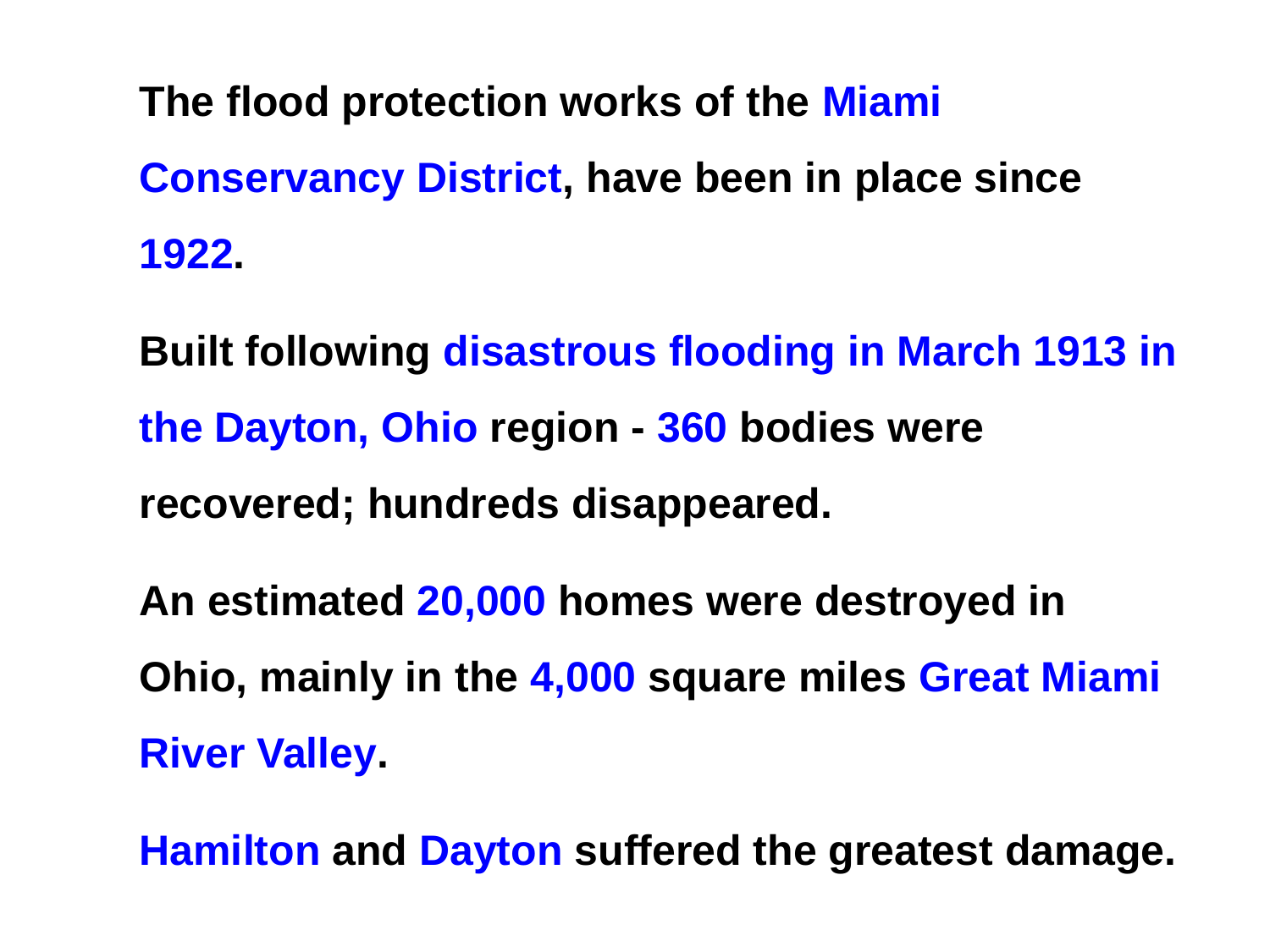

The flood protection works of the Miami Conservancy District, have been in place since 1922.
Built following disastrous flooding in March 1913 in the Dayton, Ohio region - 360 bodies were recovered; hundreds disappeared.
An estimated 20,000 homes were destroyed in Ohio, mainly in the 4,000 square miles Great Miami River Valley.
Hamilton and Dayton suffered the greatest damage.